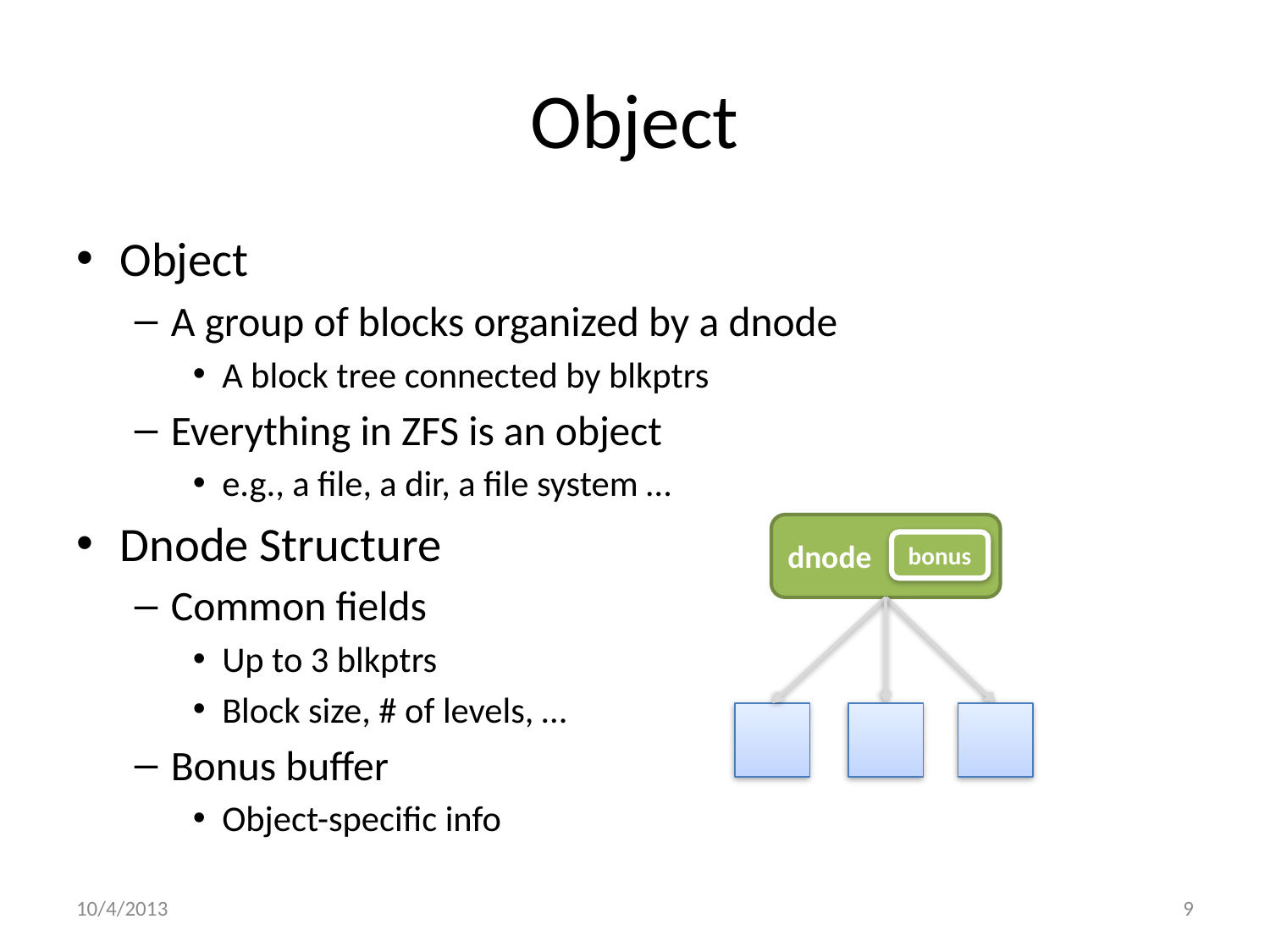

# Object
Object
A group of blocks organized by a dnode
A block tree connected by blkptrs
Everything in ZFS is an object
e.g., a file, a dir, a file system …
Dnode Structure
Common fields
Up to 3 blkptrs
Block size, # of levels, …
Bonus buffer
Object-specific info

dnode
bonus

10/4/2013
9